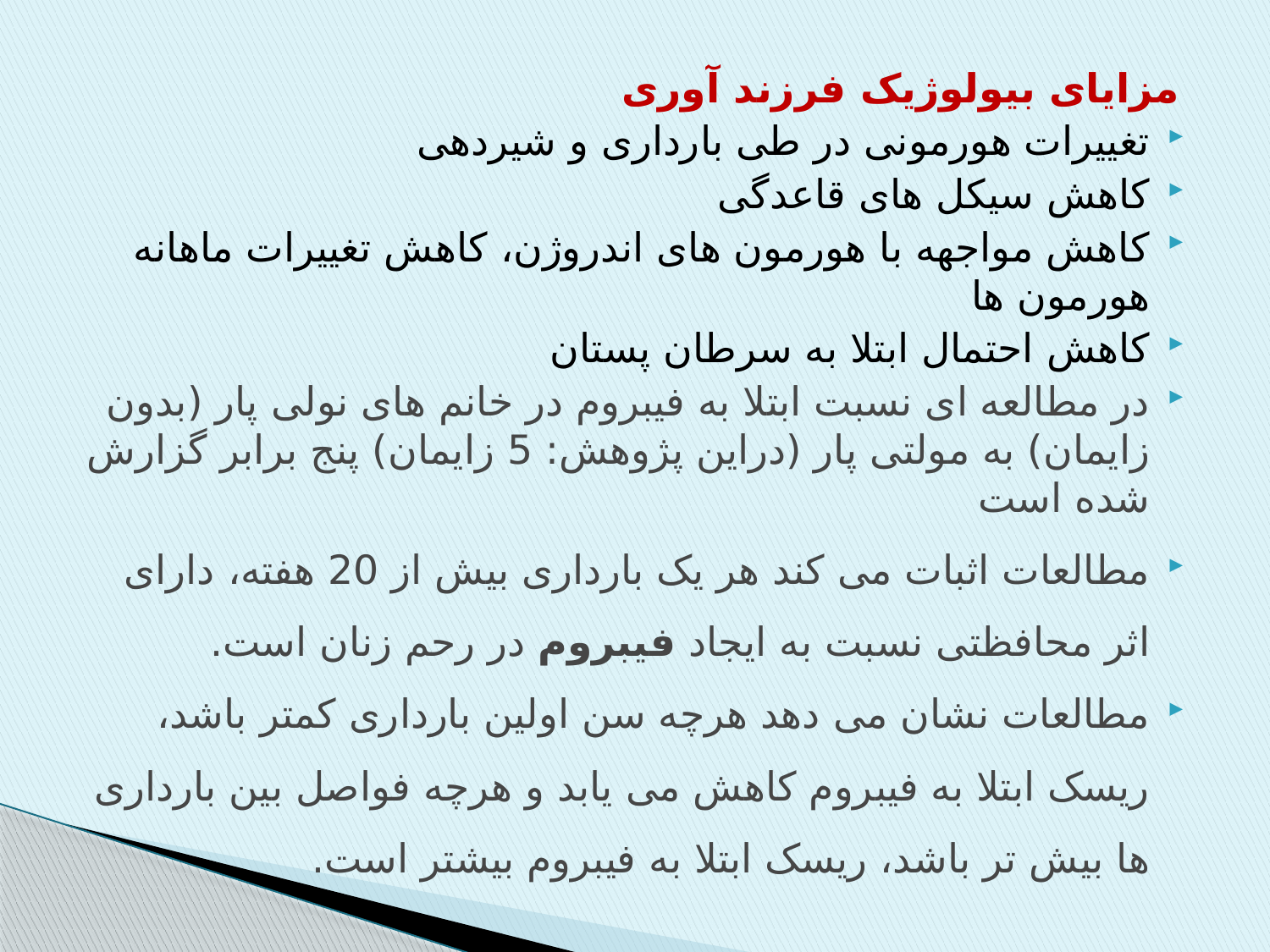

مزایای بیولوژیک فرزند آوری
تغییرات هورمونی در طی بارداری و شیردهی
کاهش سیکل های قاعدگی
کاهش مواجهه با هورمون های اندروژن، کاهش تغییرات ماهانه هورمون ها
کاهش احتمال ابتلا به سرطان پستان
در مطالعه ای نسبت ابتلا به فیبروم در خانم های نولی پار (بدون زایمان) به مولتی پار (دراین پژوهش: 5 زایمان) پنج برابر گزارش شده است
مطالعات اثبات می کند هر یک بارداری بیش از 20 هفته، دارای اثر محافظتی نسبت به ایجاد فیبروم در رحم زنان است.
مطالعات نشان می دهد هرچه سن اولین بارداری کمتر باشد، ریسک ابتلا به فیبروم کاهش می یابد و هرچه فواصل بین بارداری ها بیش تر باشد، ریسک ابتلا به فیبروم بیشتر است.